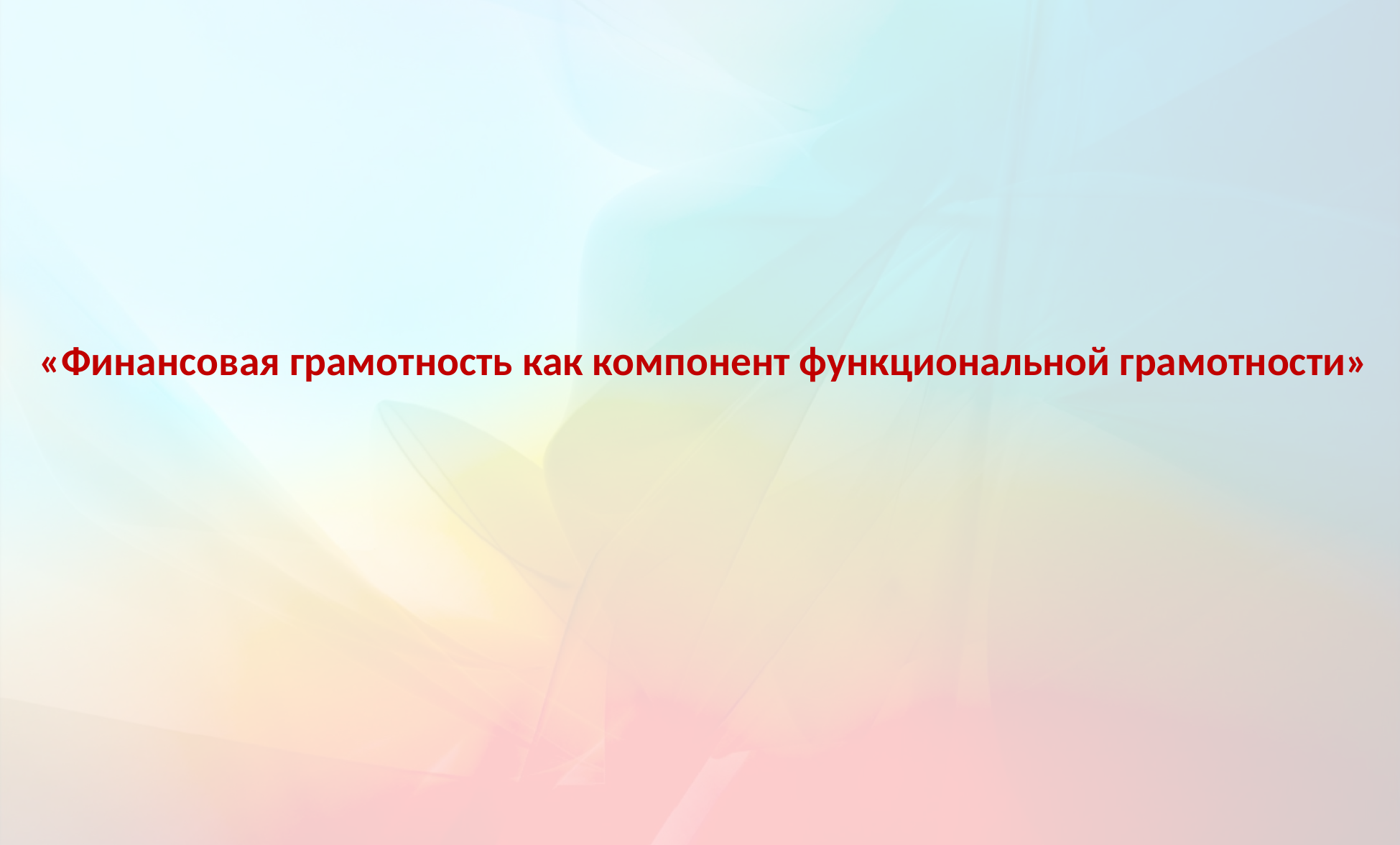

# «Финансовая грамотность как компонент функциональной грамотности»